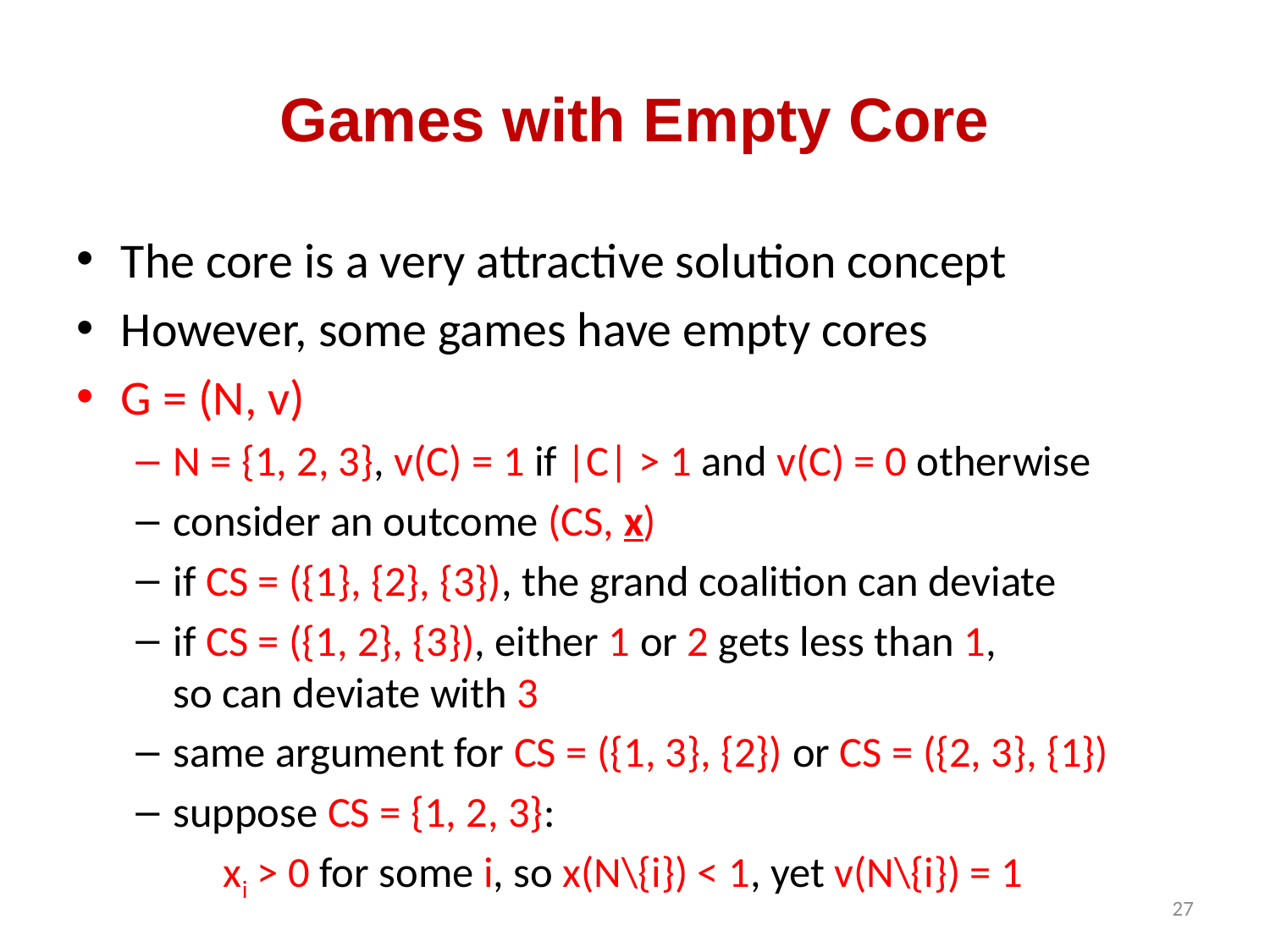

# Games with Empty Core
The core is a very attractive solution concept
However, some games have empty cores
G = (N, v)
N = {1, 2, 3}, v(C) = 1 if |C| > 1 and v(C) = 0 otherwise
consider an outcome (CS, x)
if CS = ({1}, {2}, {3}), the grand coalition can deviate
if CS = ({1, 2}, {3}), either 1 or 2 gets less than 1,
so can deviate with 3
same argument for CS = ({1, 3}, {2}) or CS = ({2, 3}, {1})
suppose CS = {1, 2, 3}:
         xi > 0 for some i, so x(N\{i}) < 1, yet v(N\{i}) = 1
27